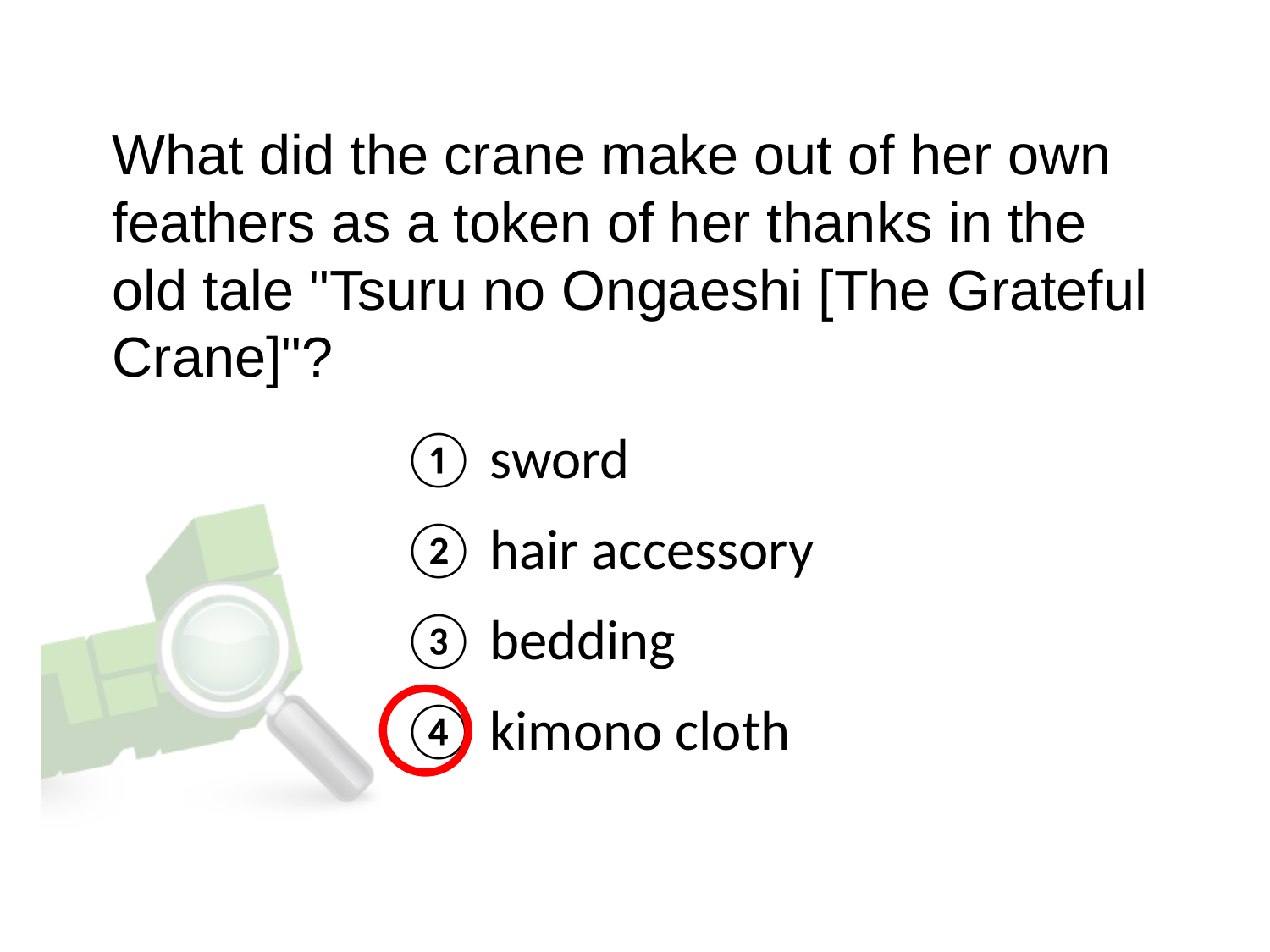

What did the crane make out of her own feathers as a token of her thanks in the old tale "Tsuru no Ongaeshi [The Grateful Crane]"?
① sword
② hair accessory
③ bedding
④ kimono cloth